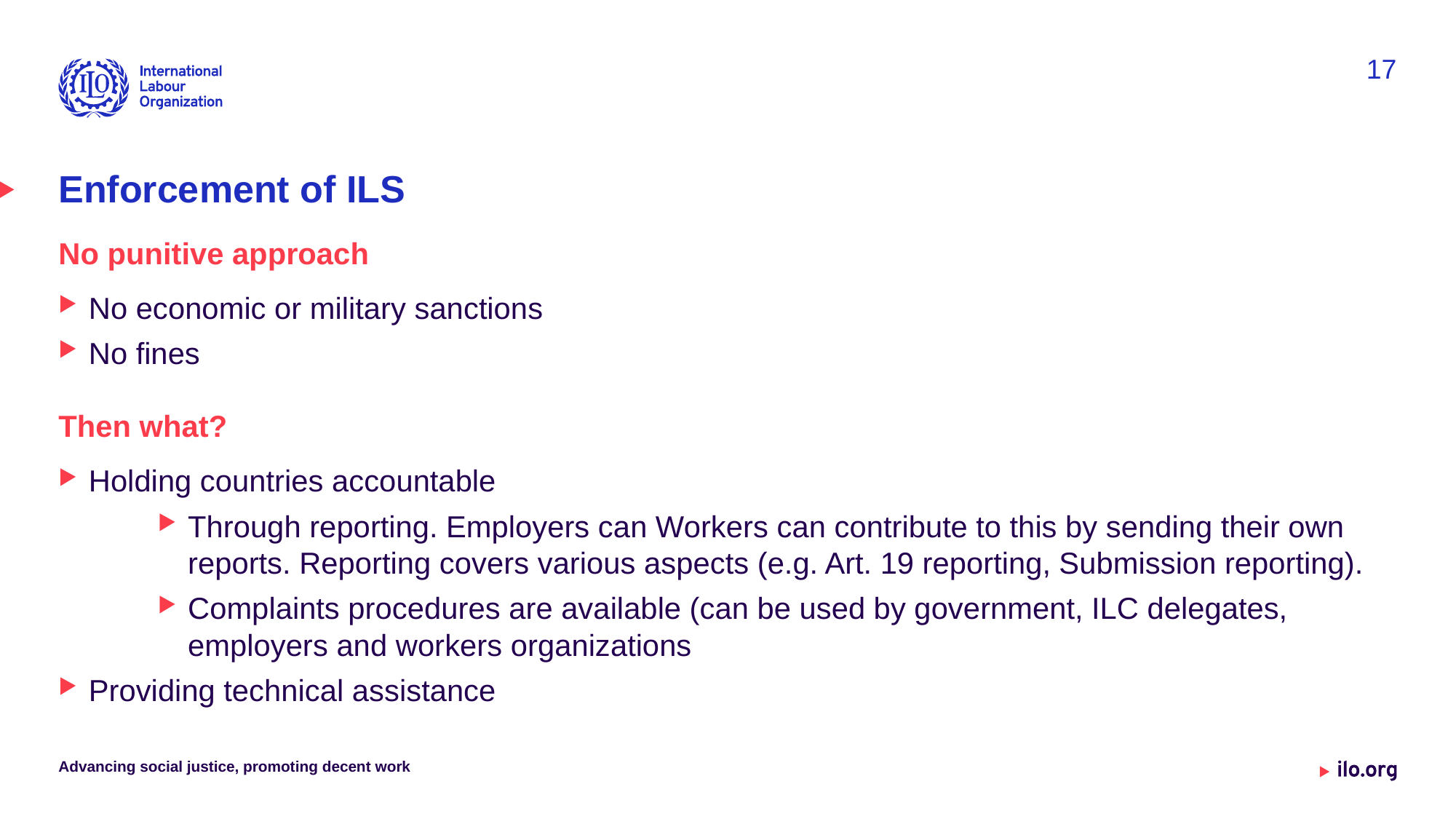

17
# Enforcement of ILS
No punitive approach
No economic or military sanctions
No fines
Then what?
Holding countries accountable
Through reporting. Employers can Workers can contribute to this by sending their own reports. Reporting covers various aspects (e.g. Art. 19 reporting, Submission reporting).
Complaints procedures are available (can be used by government, ILC delegates, employers and workers organizations
Providing technical assistance
Advancing social justice, promoting decent work
Date: Monday / 01 / October / 2019